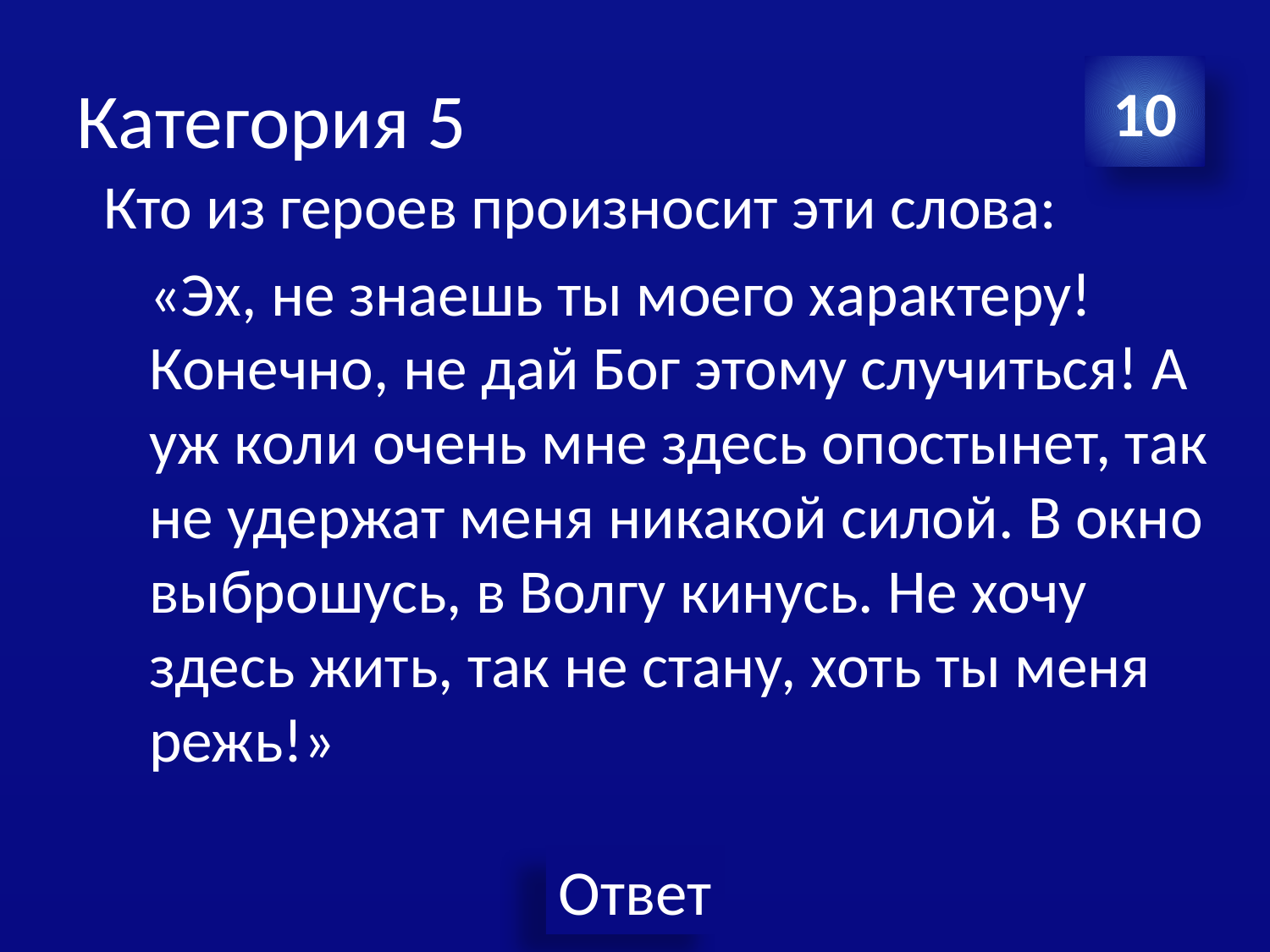

# Категория 5
10
Кто из героев произносит эти слова:
	«Эх, не знаешь ты моего характеру! Конечно, не дай Бог этому случиться! А уж коли очень мне здесь опостынет, так не удержат меня никакой силой. В окно выброшусь, в Волгу кинусь. Не хочу здесь жить, так не стану, хоть ты меня режь!»